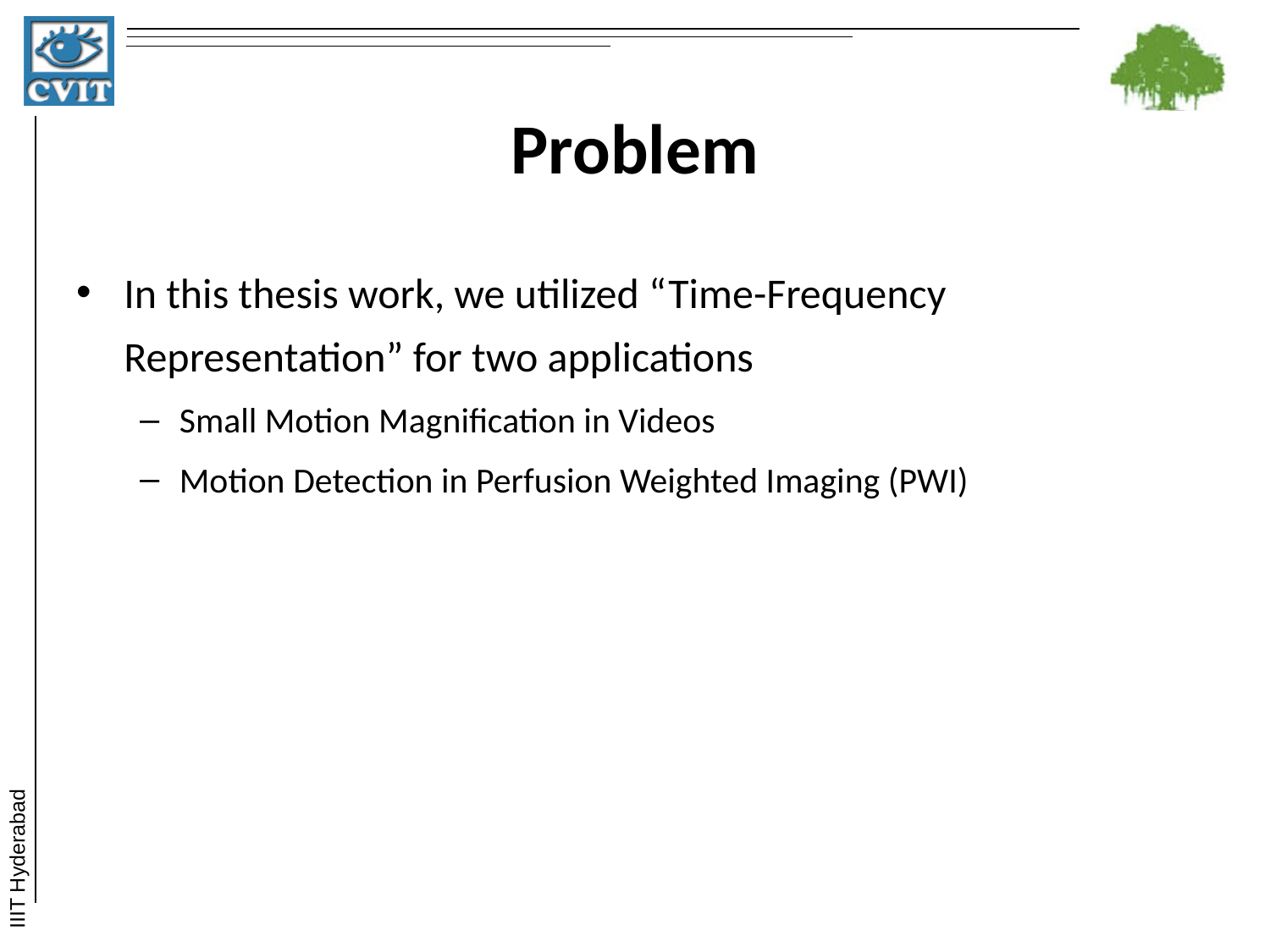

# Problem
In this thesis work, we utilized “Time-Frequency Representation” for two applications
Small Motion Magnification in Videos
Motion Detection in Perfusion Weighted Imaging (PWI)